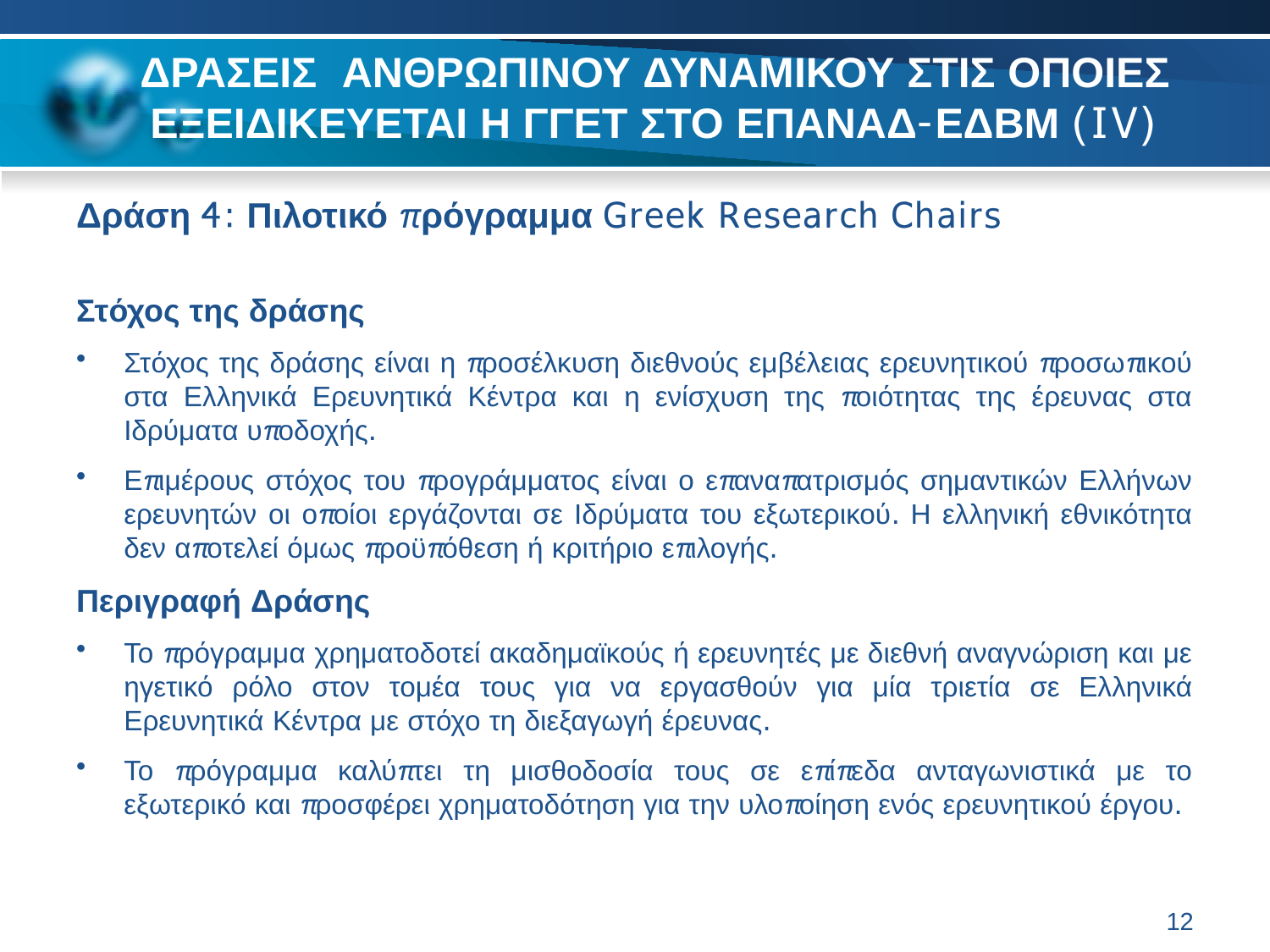

#
ΔΡΑΣΕΙΣ  ΑΝΘΡΩΠΙΝΟΥ ΔΥΝΑΜΙΚΟΥ ΣΤΙΣ ΟΠΟΙΕΣ ΕΞΕΙΔΙΚΕΥΕΤΑΙ Η ΓΓΕΤ ΣΤΟ ΕΠΑΝΑΔ-ΕΔΒΜ (IV)
Δράση 4: Πιλοτικό πρόγραμμα Greek Research Chairs

Στόχος της δράσης
Στόχος της δράσης είναι η προσέλκυση διεθνούς εμβέλειας ερευνητικού προσωπικού στα Ελληνικά Ερευνητικά Κέντρα και η ενίσχυση της ποιότητας της έρευνας στα Ιδρύματα υποδοχής.
Επιμέρους στόχος του προγράμματος είναι ο επαναπατρισμός σημαντικών Ελλήνων ερευνητών οι οποίοι εργάζονται σε Ιδρύματα του εξωτερικού. Η ελληνική εθνικότητα δεν αποτελεί όμως προϋπόθεση ή κριτήριο επιλογής.
Περιγραφή Δράσης
Το πρόγραμμα χρηματοδοτεί ακαδημαϊκούς ή ερευνητές με διεθνή αναγνώριση και με ηγετικό ρόλο στον τομέα τους για να εργασθούν για μία τριετία σε Ελληνικά Ερευνητικά Κέντρα με στόχο τη διεξαγωγή έρευνας.
Το πρόγραμμα καλύπτει τη μισθοδοσία τους σε επίπεδα ανταγωνιστικά με το εξωτερικό και προσφέρει χρηματοδότηση για την υλοποίηση ενός ερευνητικού έργου.

12